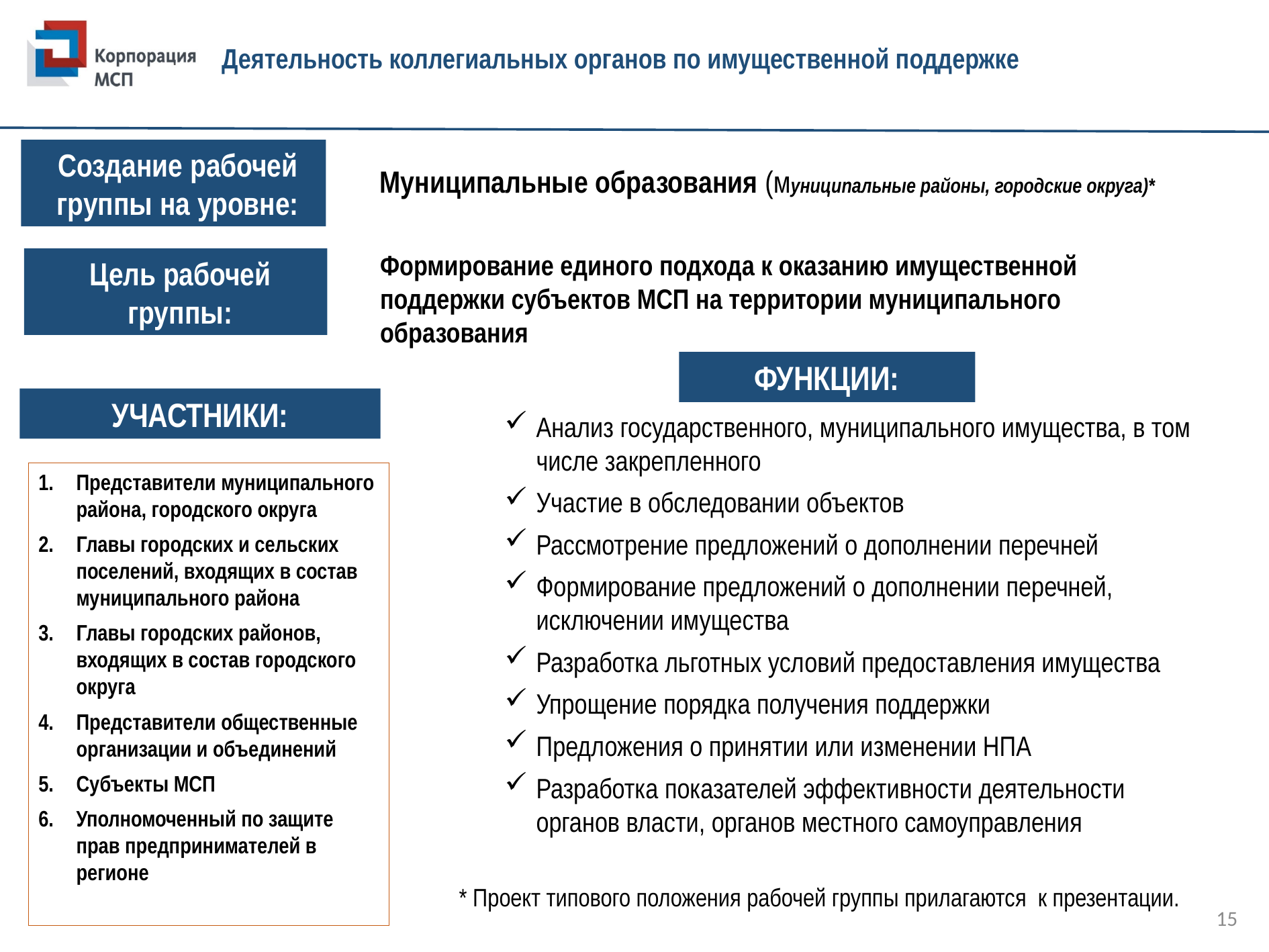

Деятельность коллегиальных органов по имущественной поддержке
Создание рабочей группы на уровне:
Муниципальные образования (муниципальные районы, городские округа)*
Формирование единого подхода к оказанию имущественной поддержки субъектов МСП на территории муниципального образования
Цель рабочей группы:
ФУНКЦИИ:
УЧАСТНИКИ:
Анализ государственного, муниципального имущества, в том числе закрепленного
Участие в обследовании объектов
Рассмотрение предложений о дополнении перечней
Формирование предложений о дополнении перечней, исключении имущества
Разработка льготных условий предоставления имущества
Упрощение порядка получения поддержки
Предложения о принятии или изменении НПА
Разработка показателей эффективности деятельности органов власти, органов местного самоуправления
Представители муниципального района, городского округа
Главы городских и сельских поселений, входящих в состав муниципального района
Главы городских районов, входящих в состав городского округа
Представители общественные организации и объединений
Субъекты МСП
Уполномоченный по защите прав предпринимателей в регионе

* Проект типового положения рабочей группы прилагаются  к презентации.
15
5